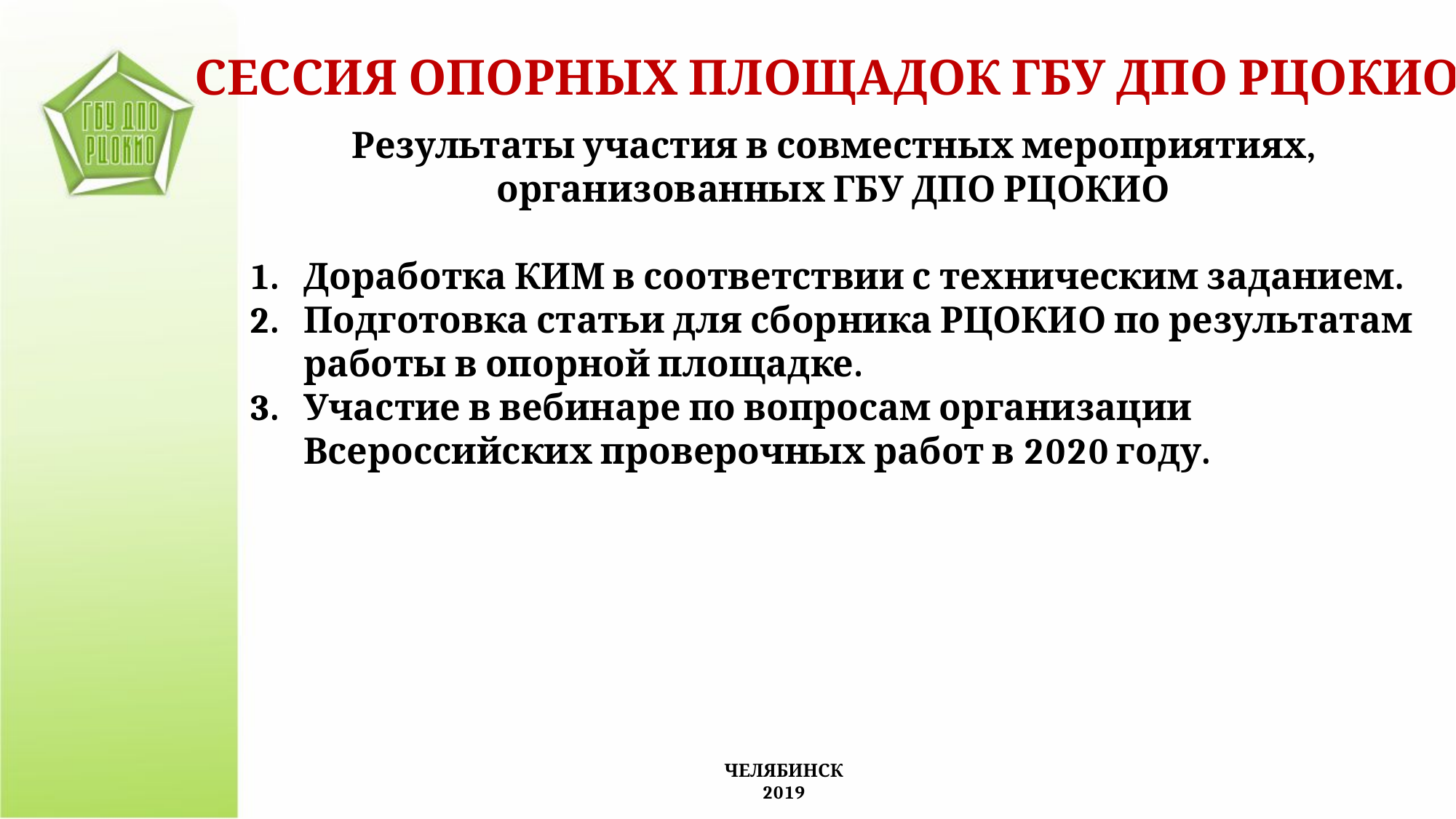

СЕССИЯ ОПОРНЫХ ПЛОЩАДОК ГБУ ДПО РЦОКИО
Результаты участия в совместных мероприятиях,
организованных ГБУ ДПО РЦОКИО

Доработка КИМ в соответствии с техническим заданием.
Подготовка статьи для сборника РЦОКИО по результатам работы в опорной площадке.
Участие в вебинаре по вопросам организации Всероссийских проверочных работ в 2020 году.
ЧЕЛЯБИНСК
2019